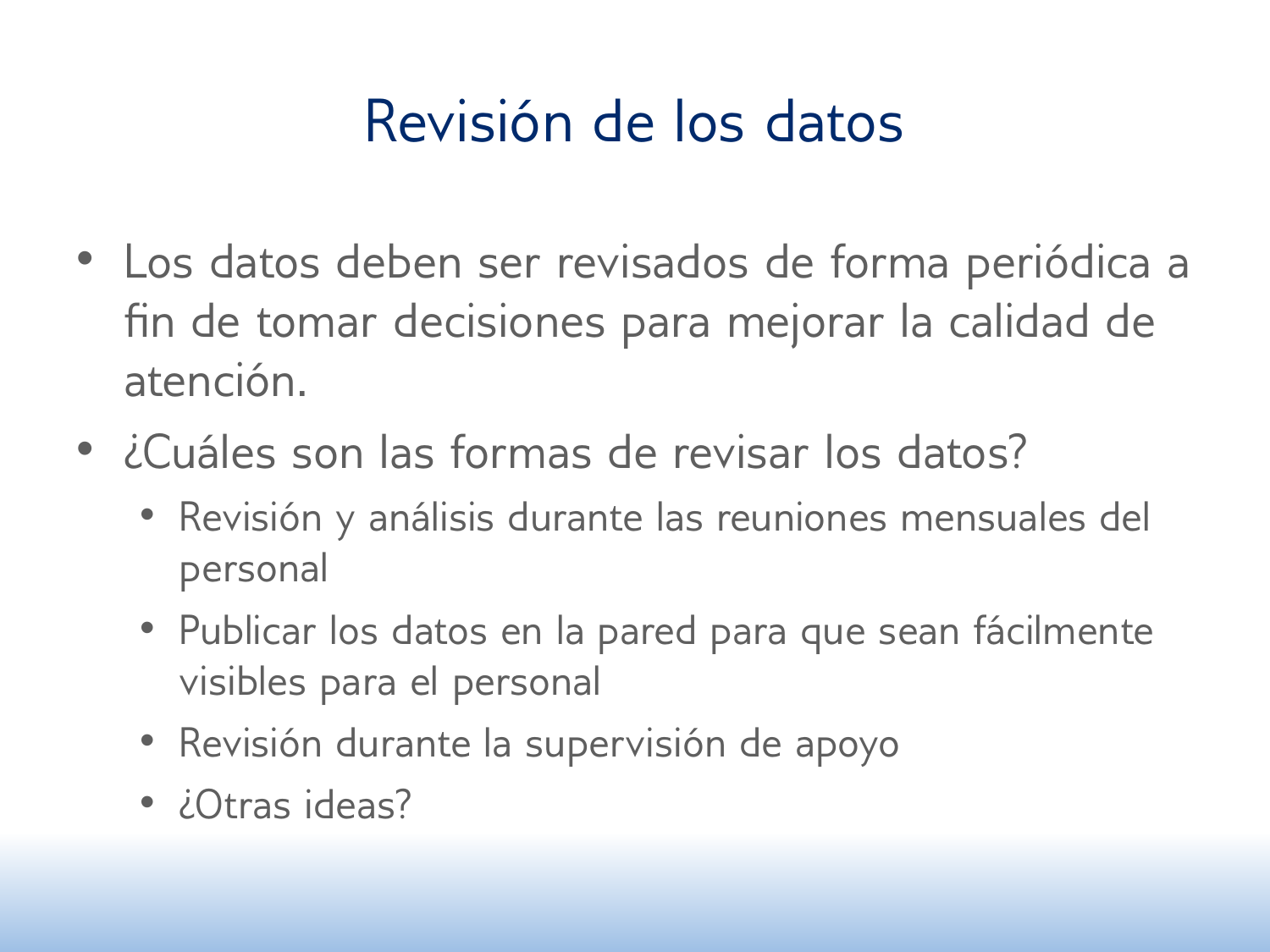

# Revisión de los datos
Los datos deben ser revisados de forma periódica a fin de tomar decisiones para mejorar la calidad de atención.
¿Cuáles son las formas de revisar los datos?
Revisión y análisis durante las reuniones mensuales del personal
Publicar los datos en la pared para que sean fácilmente visibles para el personal
Revisión durante la supervisión de apoyo
¿Otras ideas?